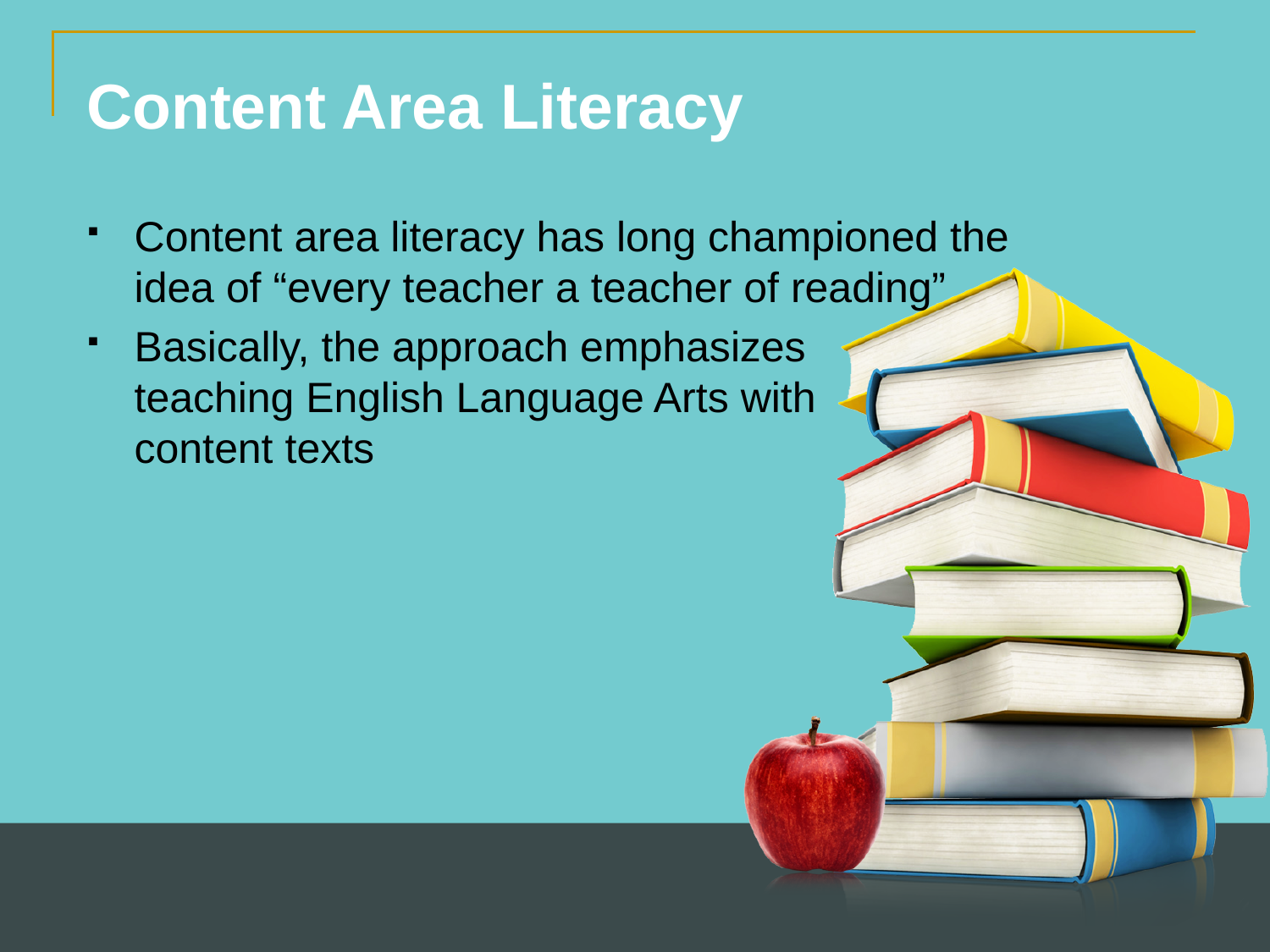

Content Area Literacy

Content area literacy has long championed the idea of “every teacher a teacher of reading”
Basically, the approach emphasizes       teaching English Language Arts with        content texts